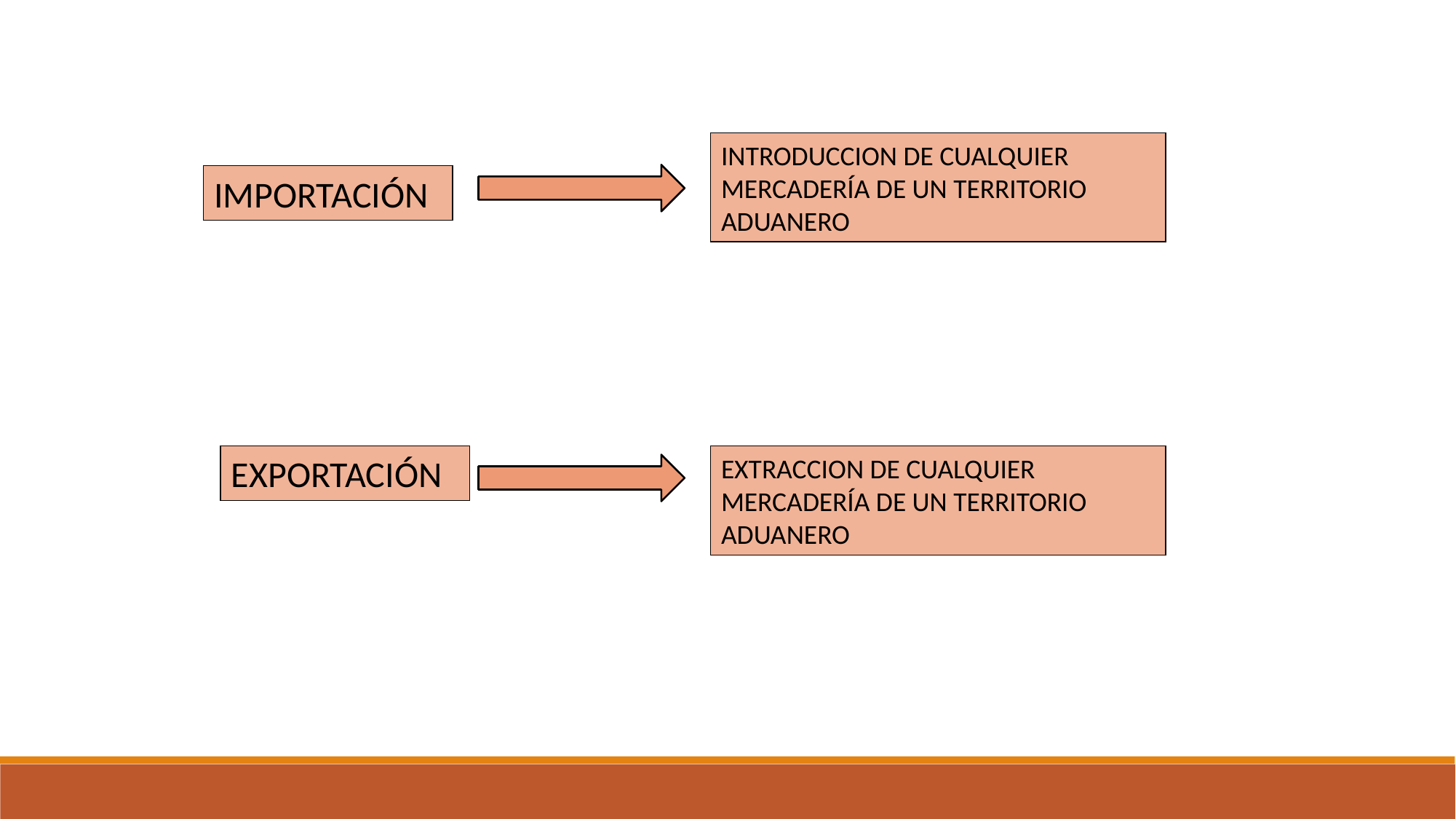

INTRODUCCION DE CUALQUIER MERCADERÍA DE UN TERRITORIO ADUANERO

IMPORTACIÓN
EXPORTACIÓN
EXTRACCION DE CUALQUIER MERCADERÍA DE UN TERRITORIO ADUANERO